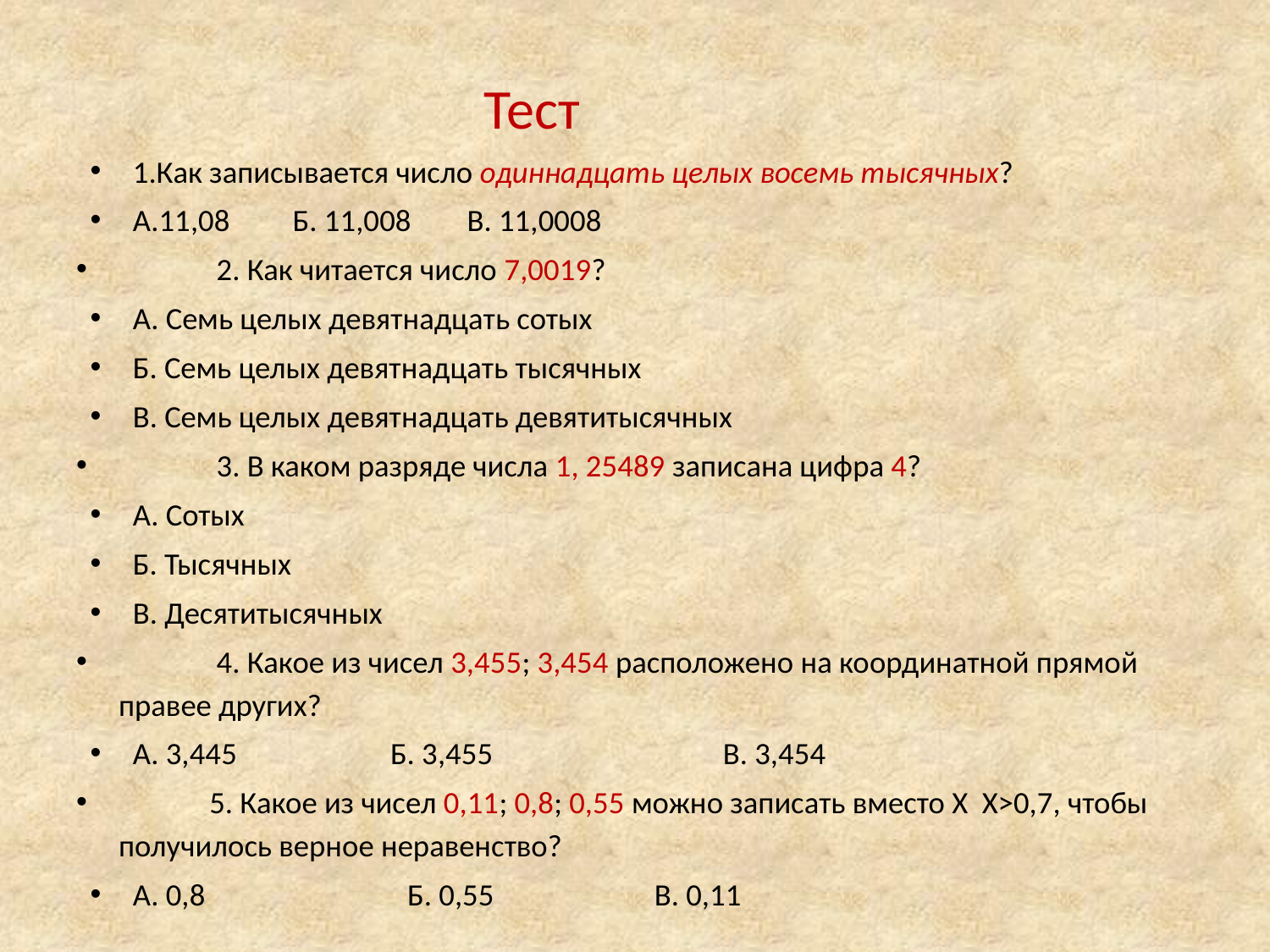

#
                               Тест
1.Как записывается число одиннадцать целых восемь тысячных?
А.11,08         Б. 11,008        В. 11,0008
              2. Как читается число 7,0019?
А. Семь целых девятнадцать сотых
Б. Семь целых девятнадцать тысячных
В. Семь целых девятнадцать девятитысячных
              3. В каком разряде числа 1, 25489 записана цифра 4?
А. Сотых
Б. Тысячных
В. Десятитысячных
              4. Какое из чисел 3,455; 3,454 расположено на координатной прямой правее других?
А. 3,445                      Б. 3,455                                 В. 3,454
             5. Какое из чисел 0,11; 0,8; 0,55 можно записать вместо Х  Х>0,7, чтобы получилось верное неравенство?
А. 0,8                             Б. 0,55                       В. 0,11